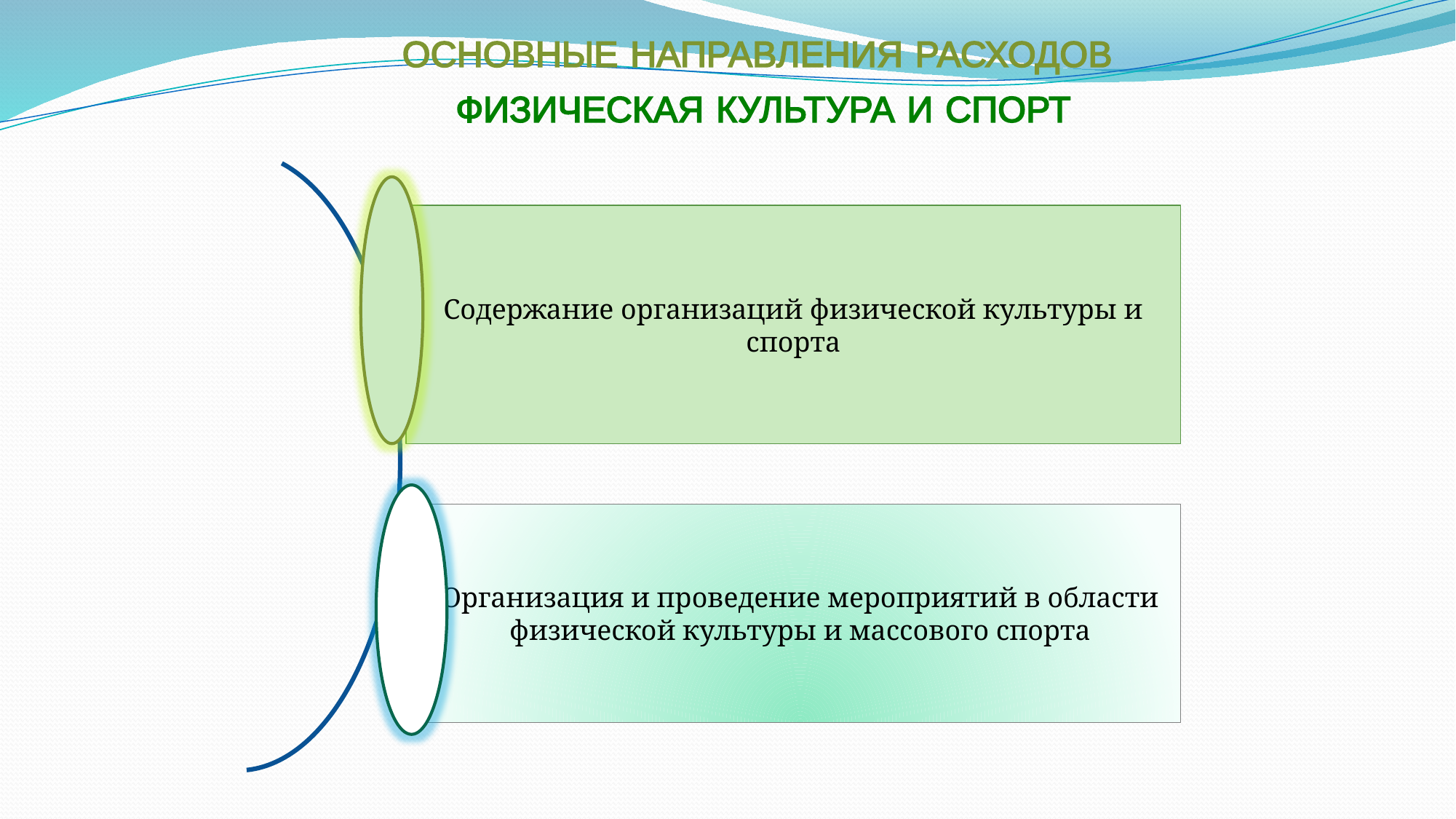

ОСНОВНЫЕ НАПРАВЛЕНИЯ РАСХОДОВ
 ФИЗИЧЕСКАЯ КУЛЬТУРА И СПОРТ

Содержание организаций физической культуры и спорта

Организация и проведение мероприятий в области физической культуры и массового спорта